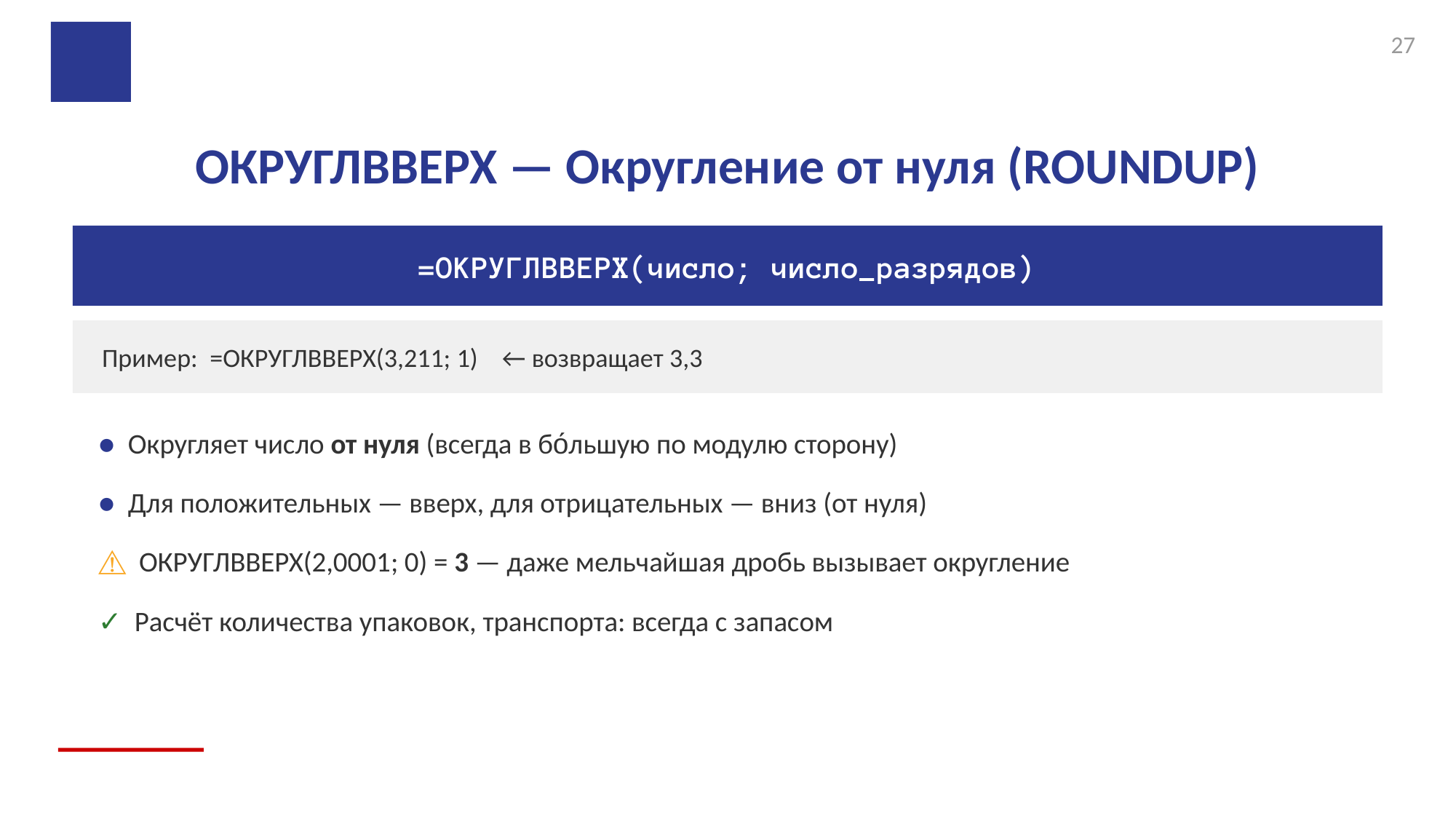

27

ОКРУГЛВВЕРХ — Округление от нуля (ROUNDUP)

=ОКРУГЛВВЕРХ(число; число_разрядов)

Пример:  =ОКРУГЛВВЕРХ(3,211; 1)    ← возвращает 3,3
●  Округляет число от нуля (всегда в бо́льшую по модулю сторону)
●  Для положительных — вверх, для отрицательных — вниз (от нуля)
⚠  ОКРУГЛВВЕРХ(2,0001; 0) = 3 — даже мельчайшая дробь вызывает округление
✓  Расчёт количества упаковок, транспорта: всегда с запасом